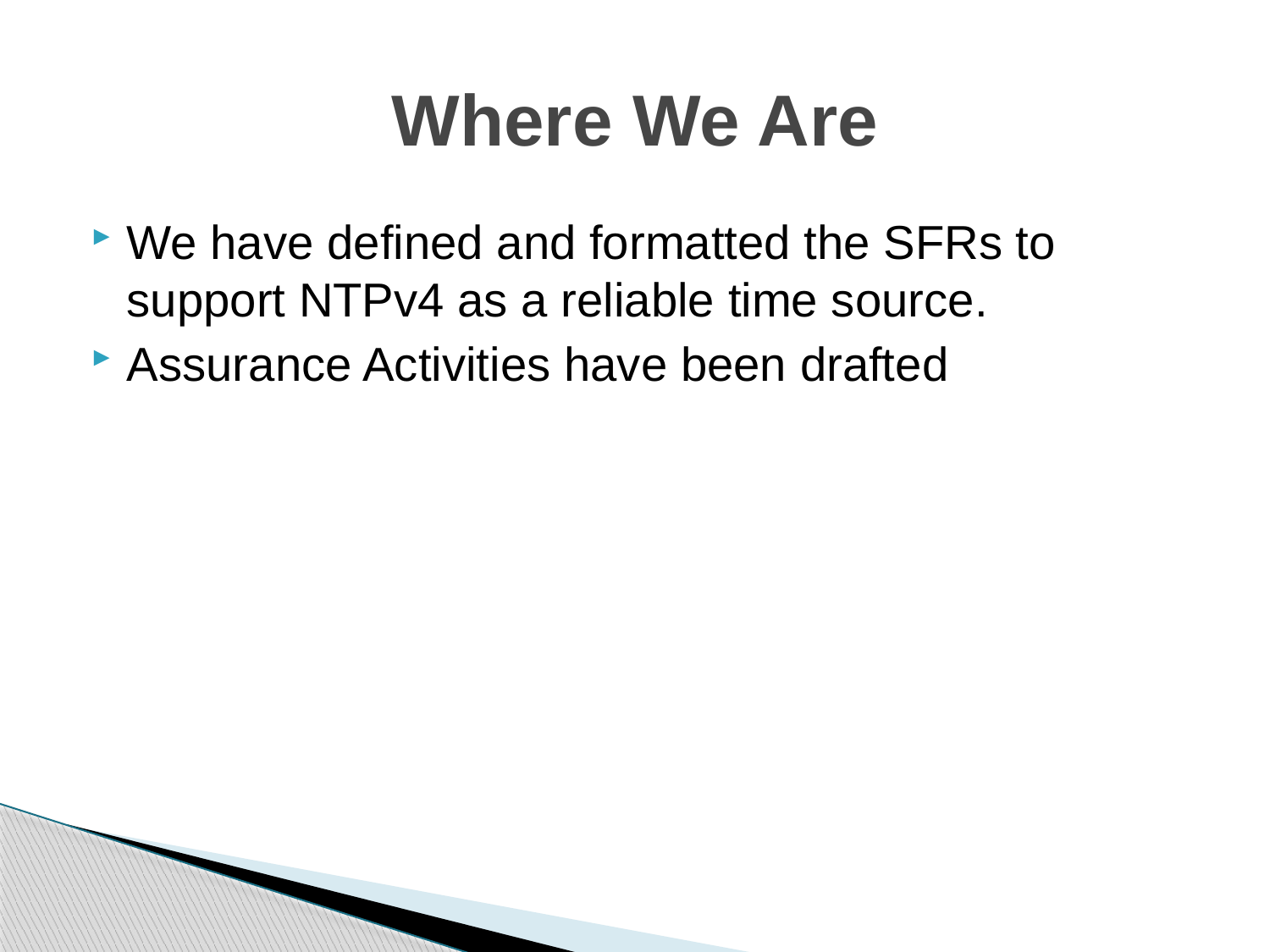

# Where We Are
We have defined and formatted the SFRs to support NTPv4 as a reliable time source.
Assurance Activities have been drafted